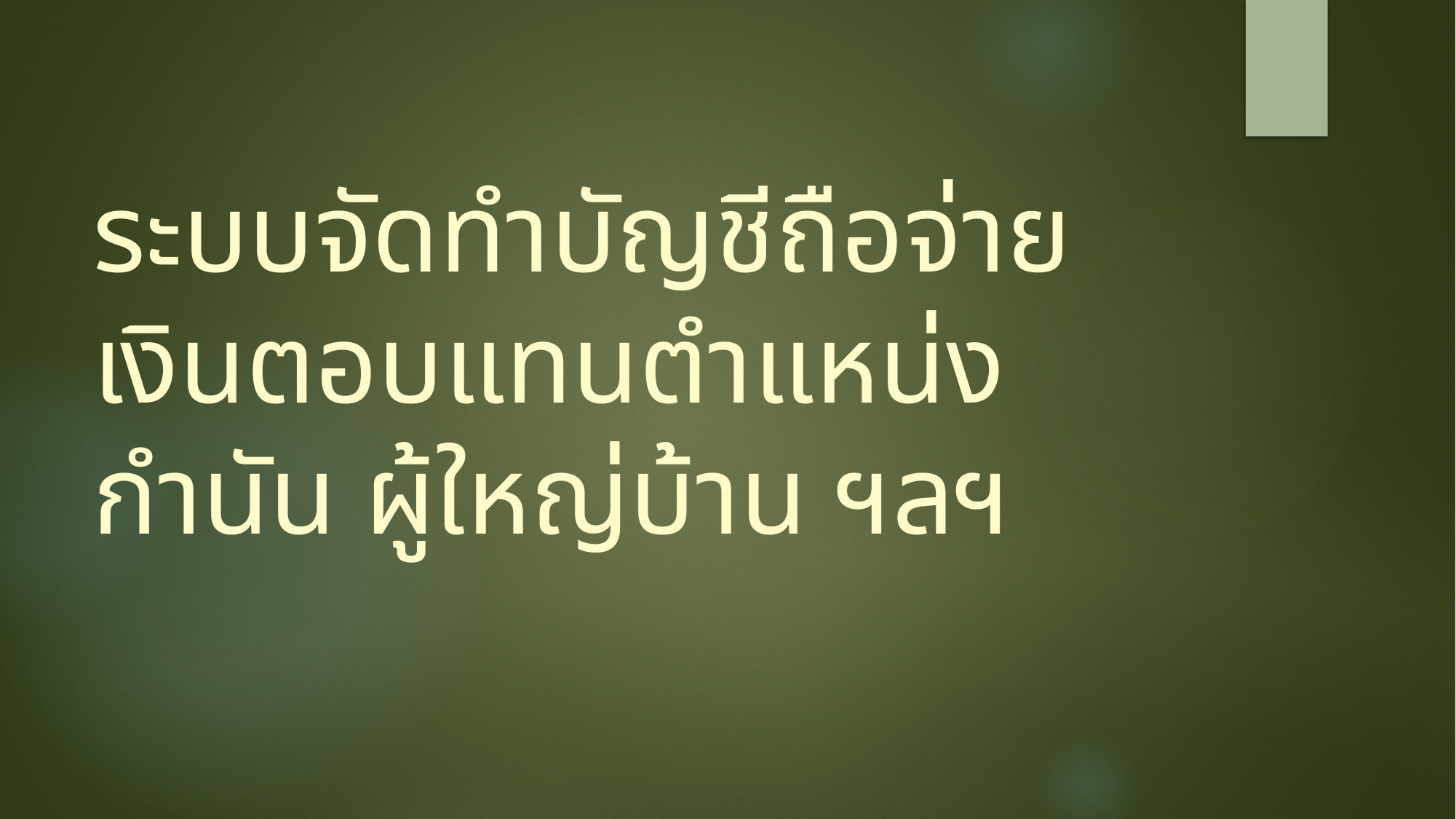

# ระบบจัดทำบัญชีถือจ่ายเงินตอบแทนตำแหน่ง กำนัน ผู้ใหญ่บ้าน ฯลฯ